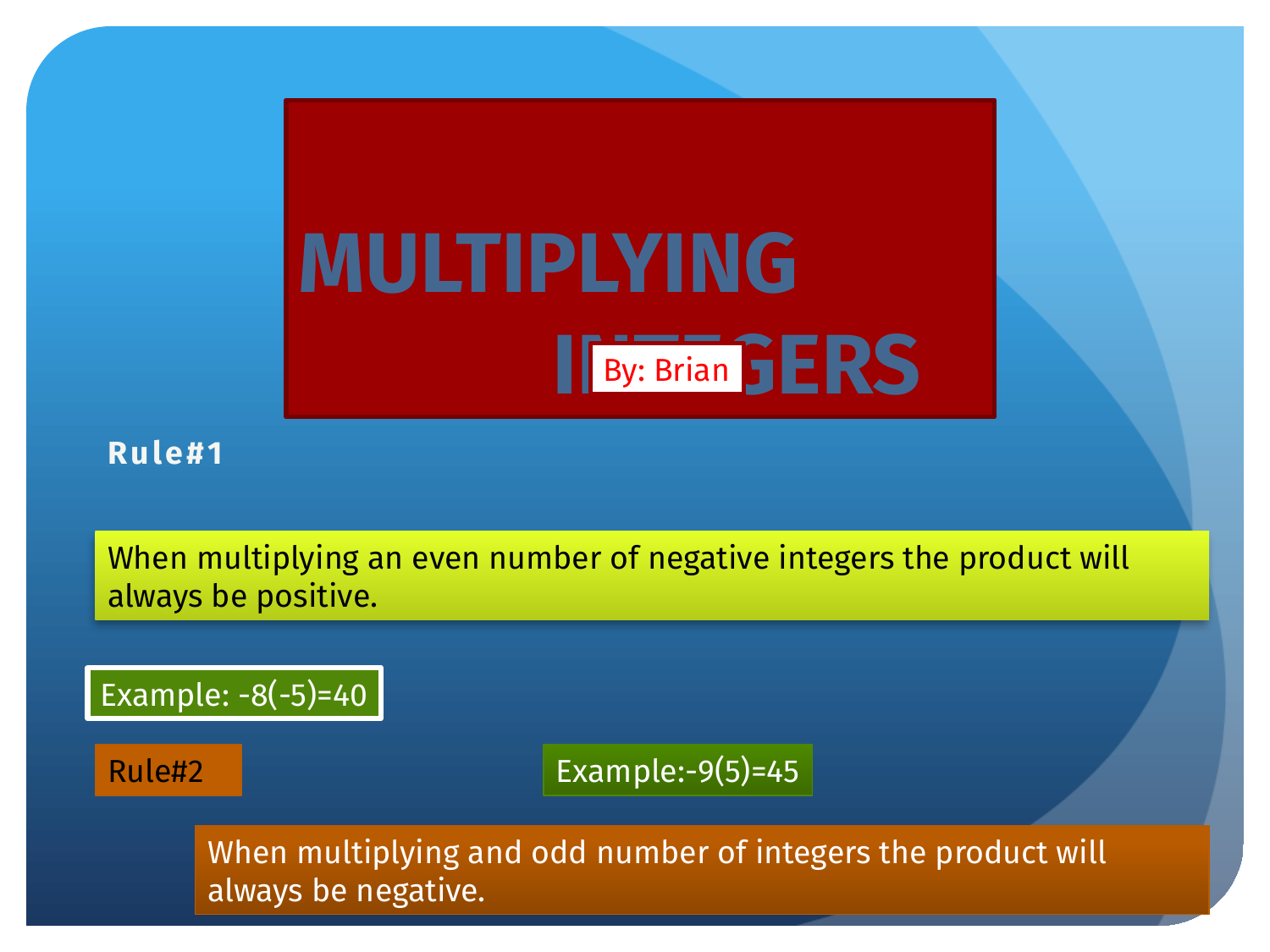

Multiplying 			Integers
By: Brian
Rule#1
When multiplying an even number of negative integers the product will always be positive.

Example: -8(-5)=40
Rule#2
Example:-9(5)=45
When multiplying and odd number of integers the product will always be negative.